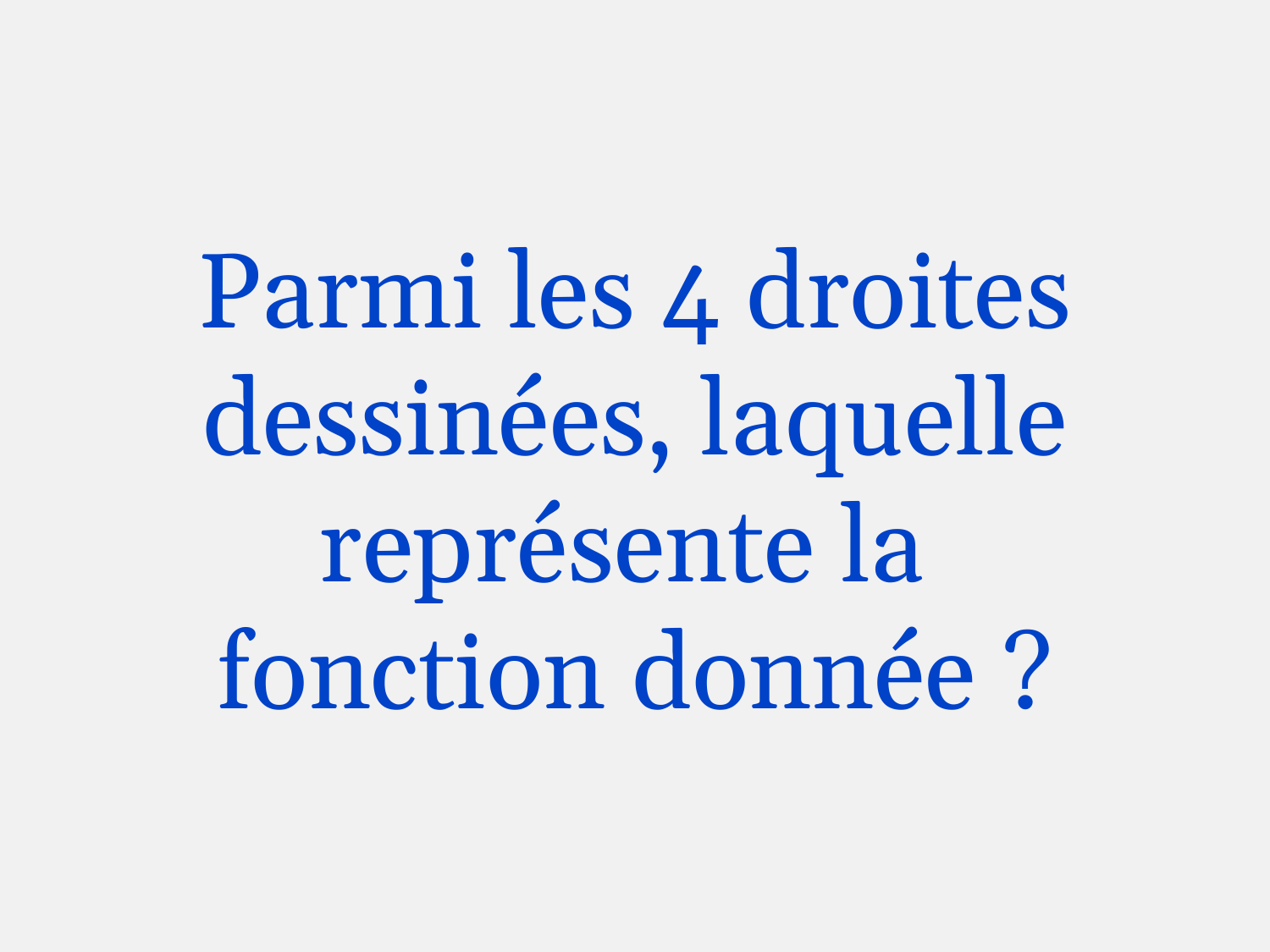

# Parmi les 4 droites dessinées, laquelle représente la fonction donnée ?